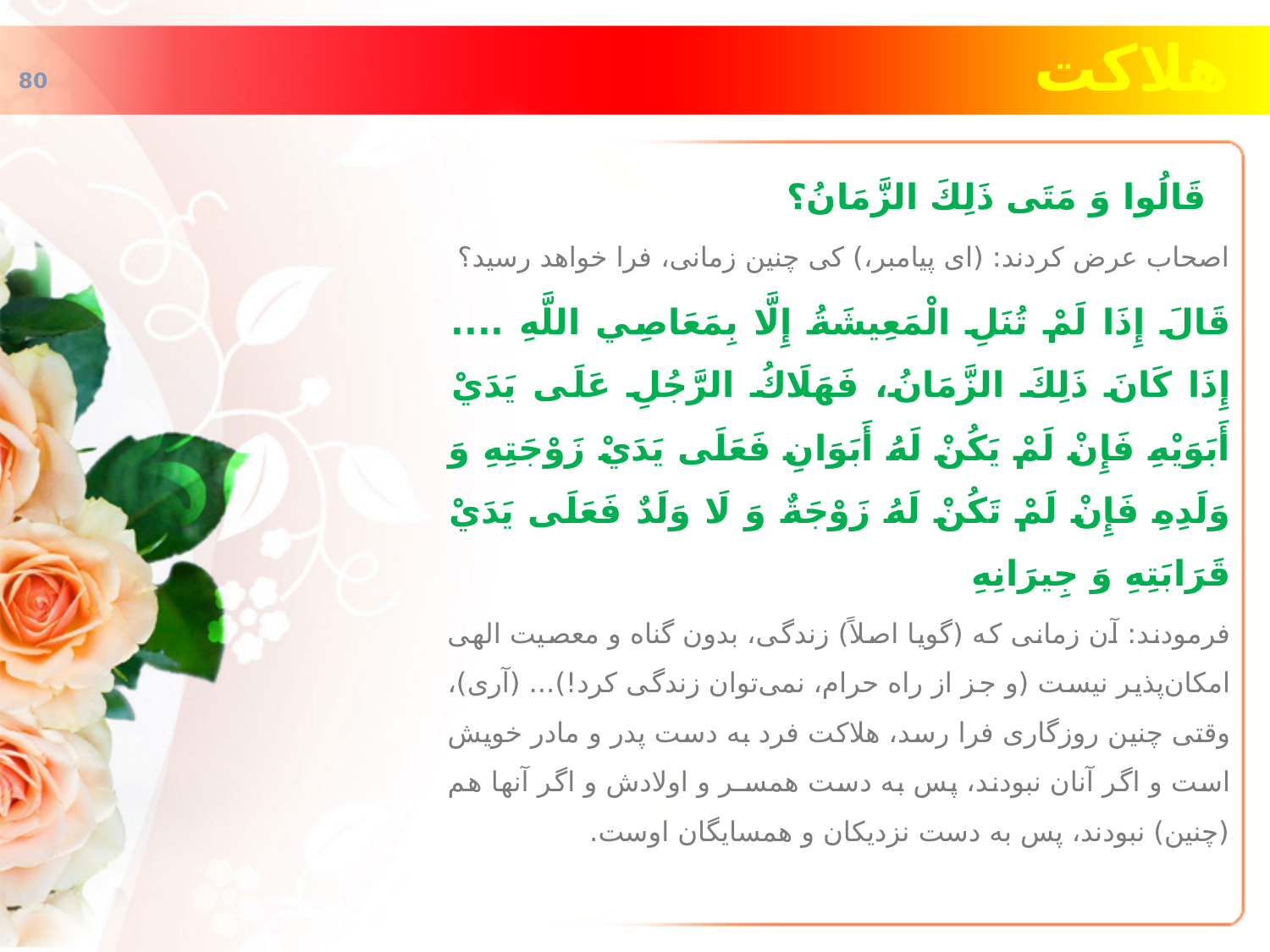

# هلاکت
قَالُوا وَ مَتَى ذَلِكَ الزَّمَانُ؟
اصحاب عرض کردند: (ای پیامبر،) کی چنین زمانی، فرا خواهد رسید؟
قَالَ إِذَا لَمْ تُنَلِ الْمَعِيشَةُ إِلَّا بِمَعَاصِي اللَّهِ .... إِذَا كَانَ ذَلِكَ الزَّمَانُ، فَهَلَاكُ الرَّجُلِ عَلَى يَدَيْ أَبَوَيْهِ فَإِنْ لَمْ يَكُنْ لَهُ أَبَوَانِ فَعَلَى يَدَيْ زَوْجَتِهِ وَ وَلَدِهِ فَإِنْ لَمْ تَكُنْ لَهُ زَوْجَةٌ وَ لَا وَلَدٌ فَعَلَى يَدَيْ قَرَابَتِهِ وَ جِيرَانِهِ
فرمودند: آن زمانی که (گویا اصلاً) زندگی، بدون گناه و معصیت الهی امکان‌پذیر نیست (و جز از راه حرام، نمی‌توان زندگی کرد!)... (آری)، وقتی چنین روزگاری فرا رسد، هلاکت فرد به دست پدر و مادر خویش است و اگر آنان نبودند، پس به دست همسـر و اولادش و اگر آنها هم (چنین) نبودند، پس به دست نزدیکان و همسایگان اوست.